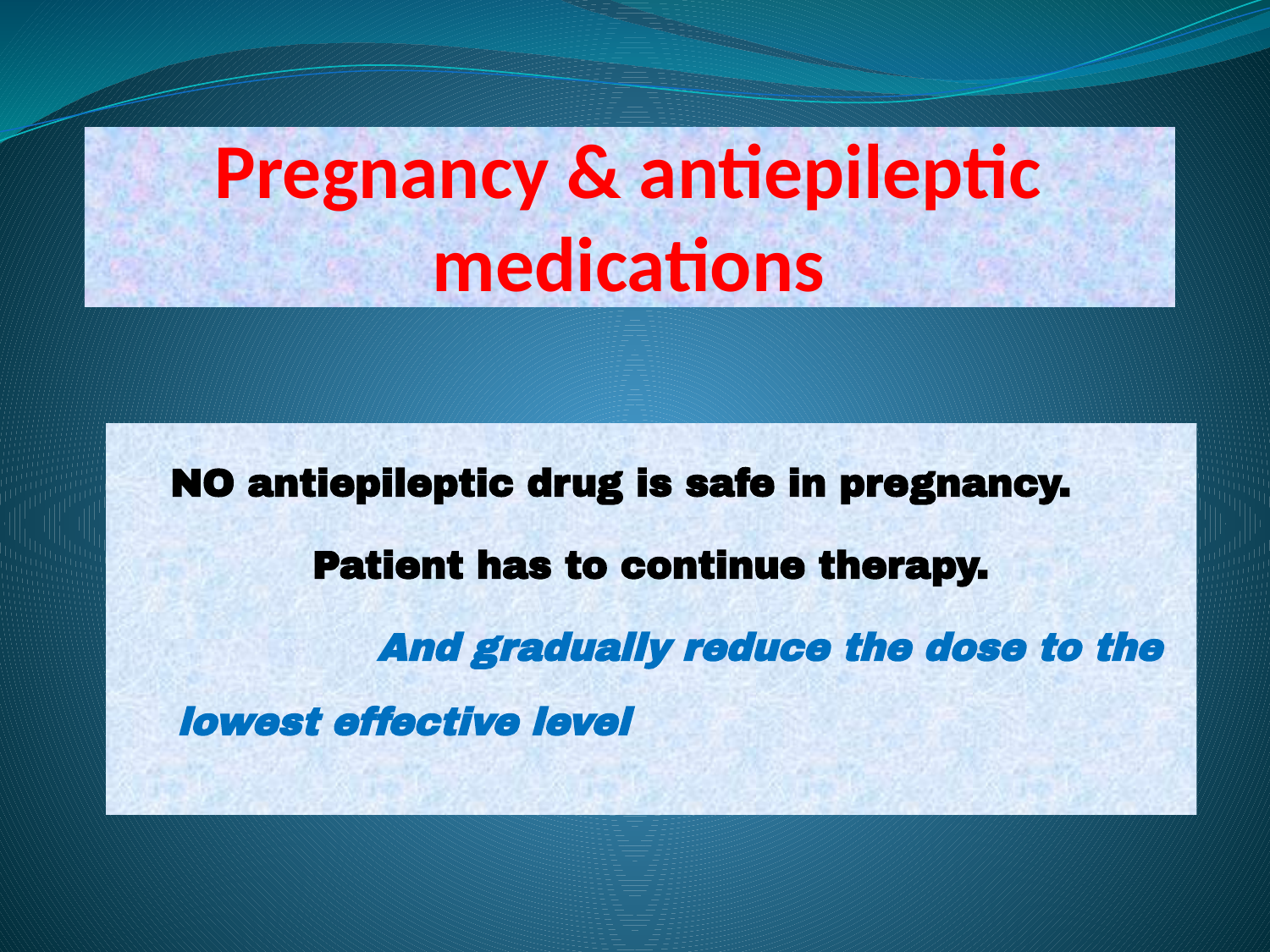

# Pregnancy & antiepileptic medications
     NO antiepileptic drug is safe in pregnancy.
                Patient has to continue therapy.
                     And gradually reduce the dose to the lowest effective level